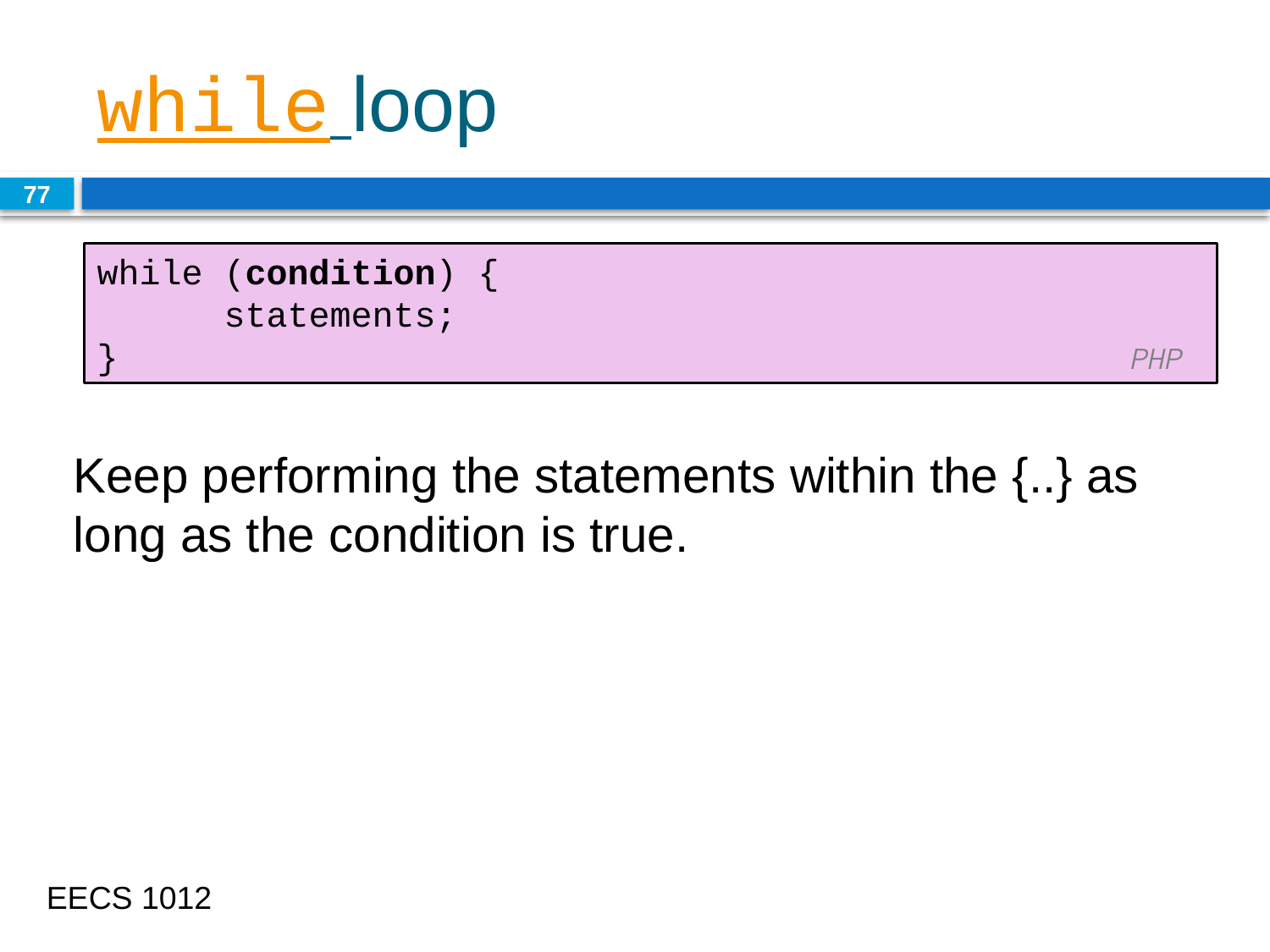

# while loop
77
while (condition) {
	statements;
}	  							 PHP
Keep performing the statements within the {..} as long as the condition is true.
CS
EECS 1012